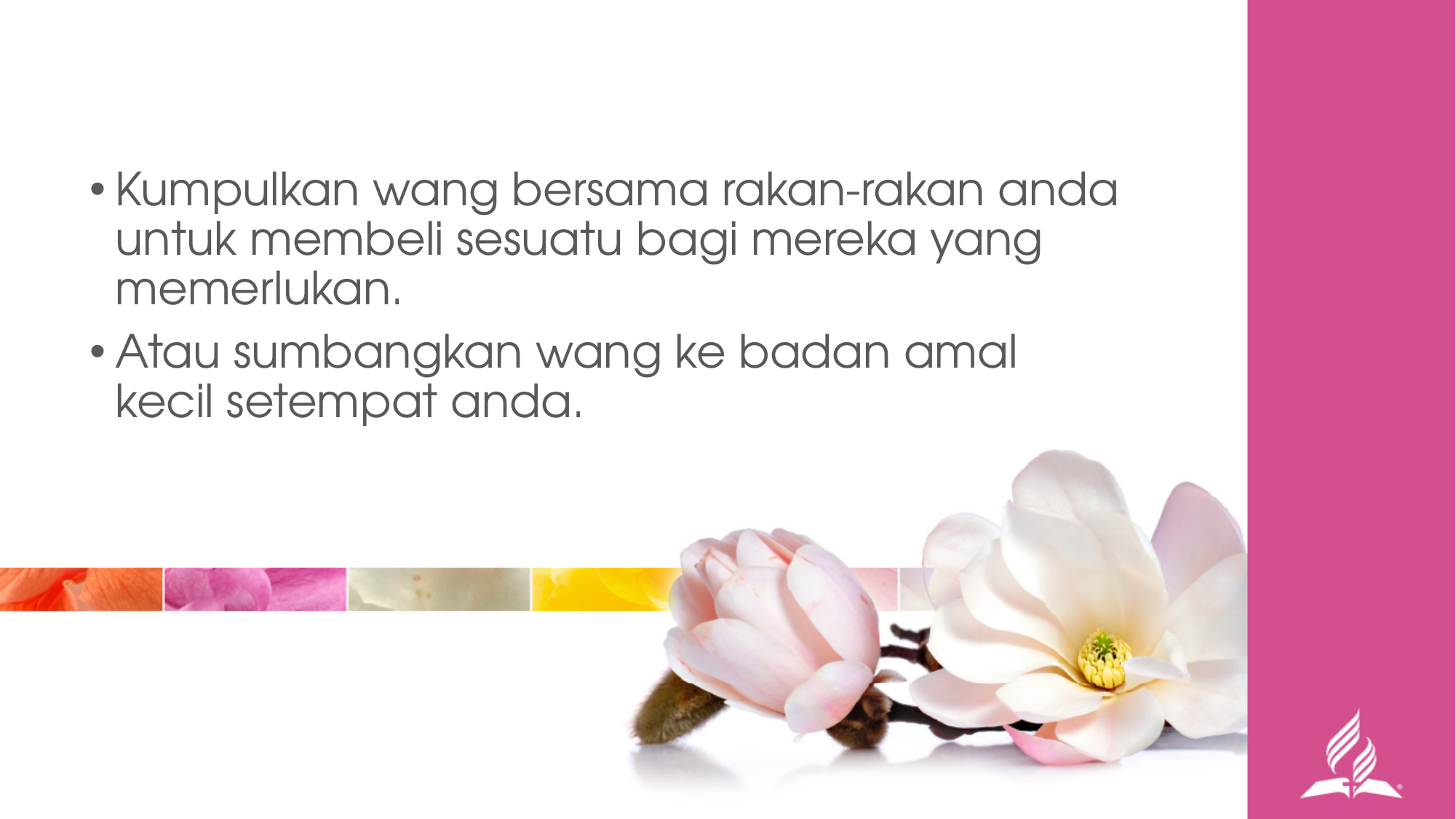

Kumpulkan wang bersama rakan-rakan anda untuk membeli sesuatu bagi mereka yang memerlukan.
Atau sumbangkan wang ke badan amal kecil setempat anda.